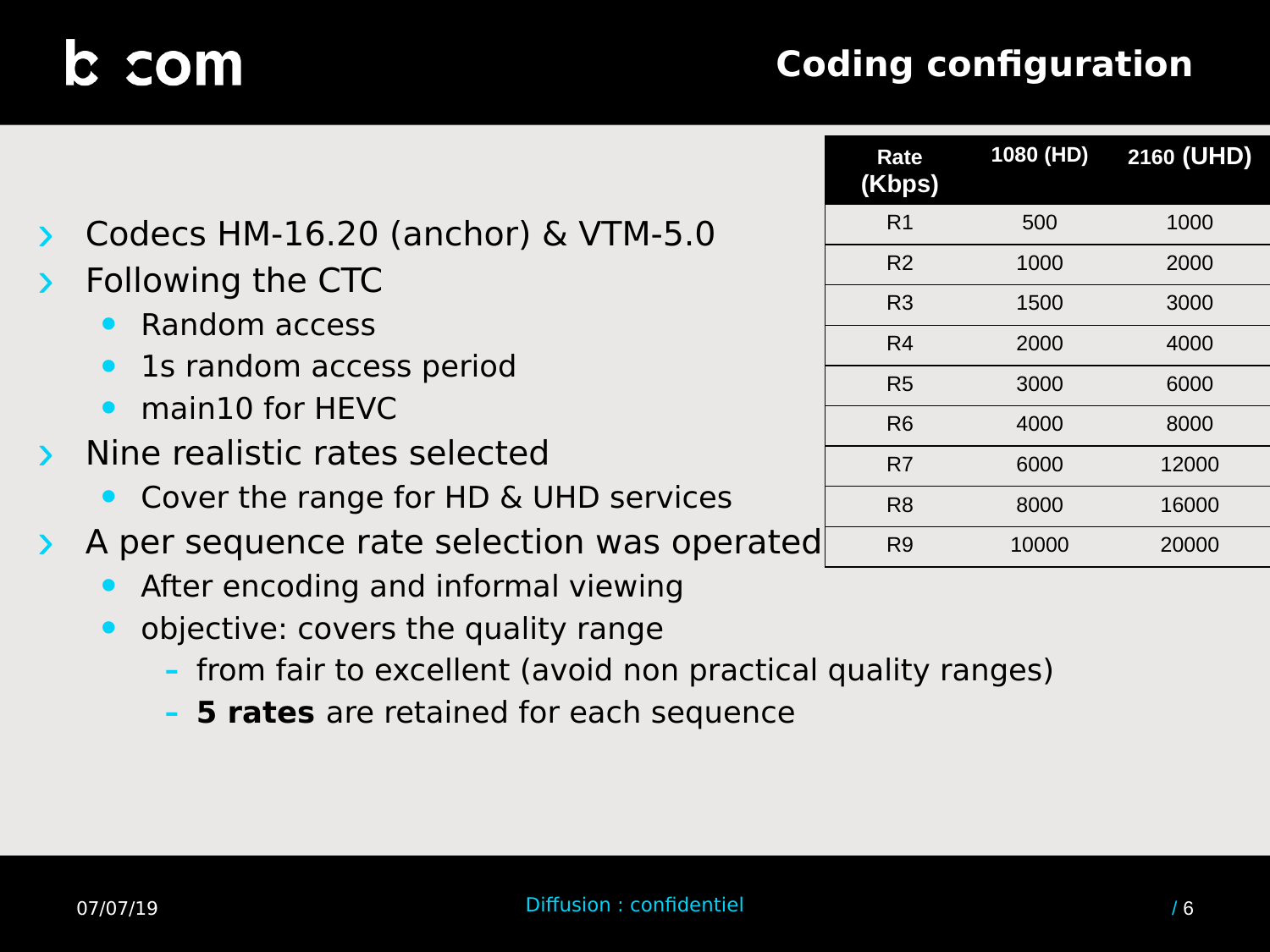

# Coding configuration
| Rate (Kbps) | 1080 (HD) | 2160 (UHD) |
| --- | --- | --- |
| R1 | 500 | 1000 |
| R2 | 1000 | 2000 |
| R3 | 1500 | 3000 |
| R4 | 2000 | 4000 |
| R5 | 3000 | 6000 |
| R6 | 4000 | 8000 |
| R7 | 6000 | 12000 |
| R8 | 8000 | 16000 |
| R9 | 10000 | 20000 |
Codecs HM-16.20 (anchor) & VTM-5.0
Following the CTC
Random access
1s random access period
main10 for HEVC
Nine realistic rates selected
Cover the range for HD & UHD services
A per sequence rate selection was operated
After encoding and informal viewing
objective: covers the quality range
from fair to excellent (avoid non practical quality ranges)
5 rates are retained for each sequence